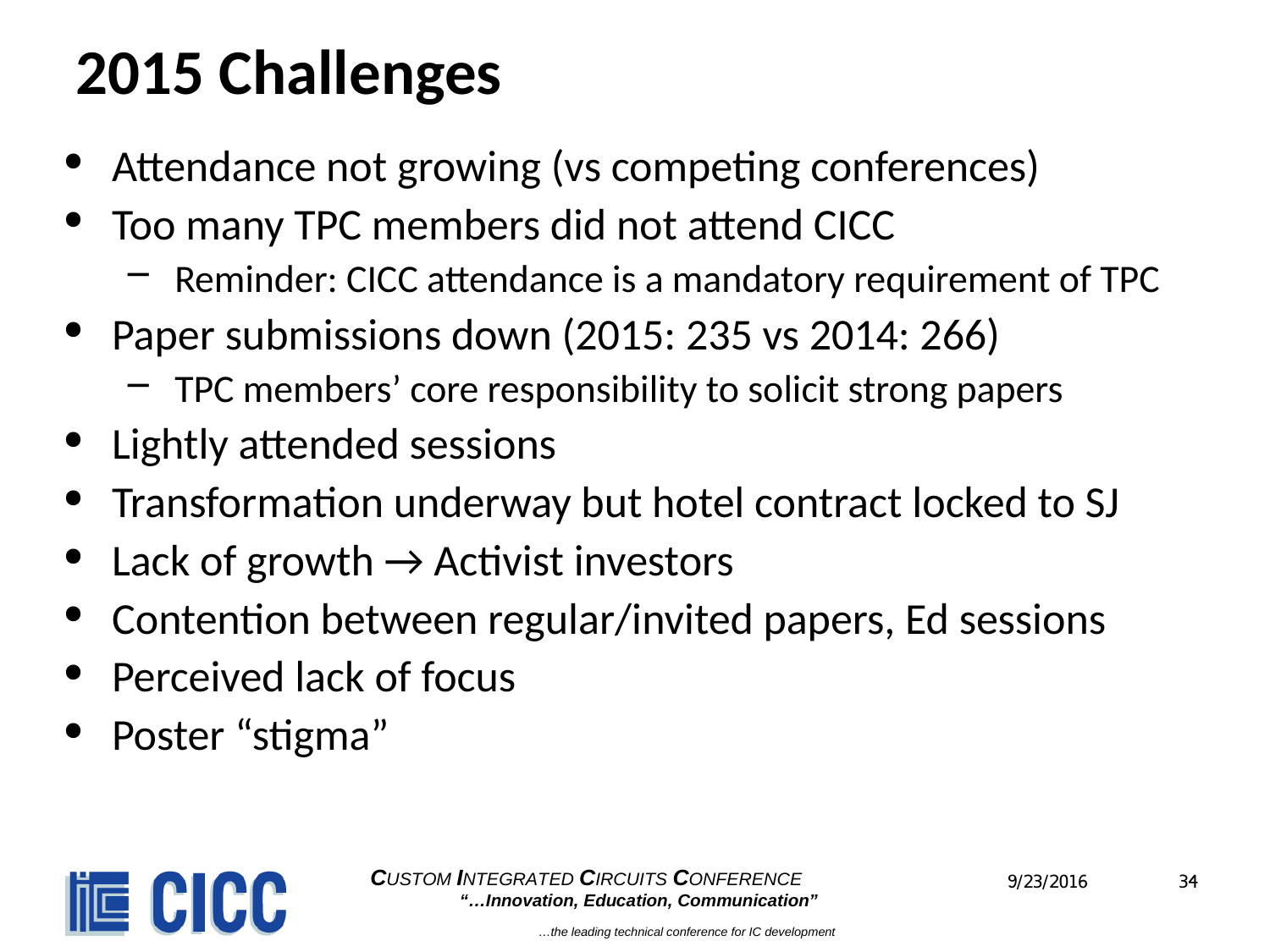

2015 Challenges
Attendance not growing (vs competing conferences)
Too many TPC members did not attend CICC
Reminder: CICC attendance is a mandatory requirement of TPC
Paper submissions down (2015: 235 vs 2014: 266)
TPC members’ core responsibility to solicit strong papers
Lightly attended sessions
Transformation underway but hotel contract locked to SJ
Lack of growth → Activist investors
Contention between regular/invited papers, Ed sessions
Perceived lack of focus
Poster “stigma”